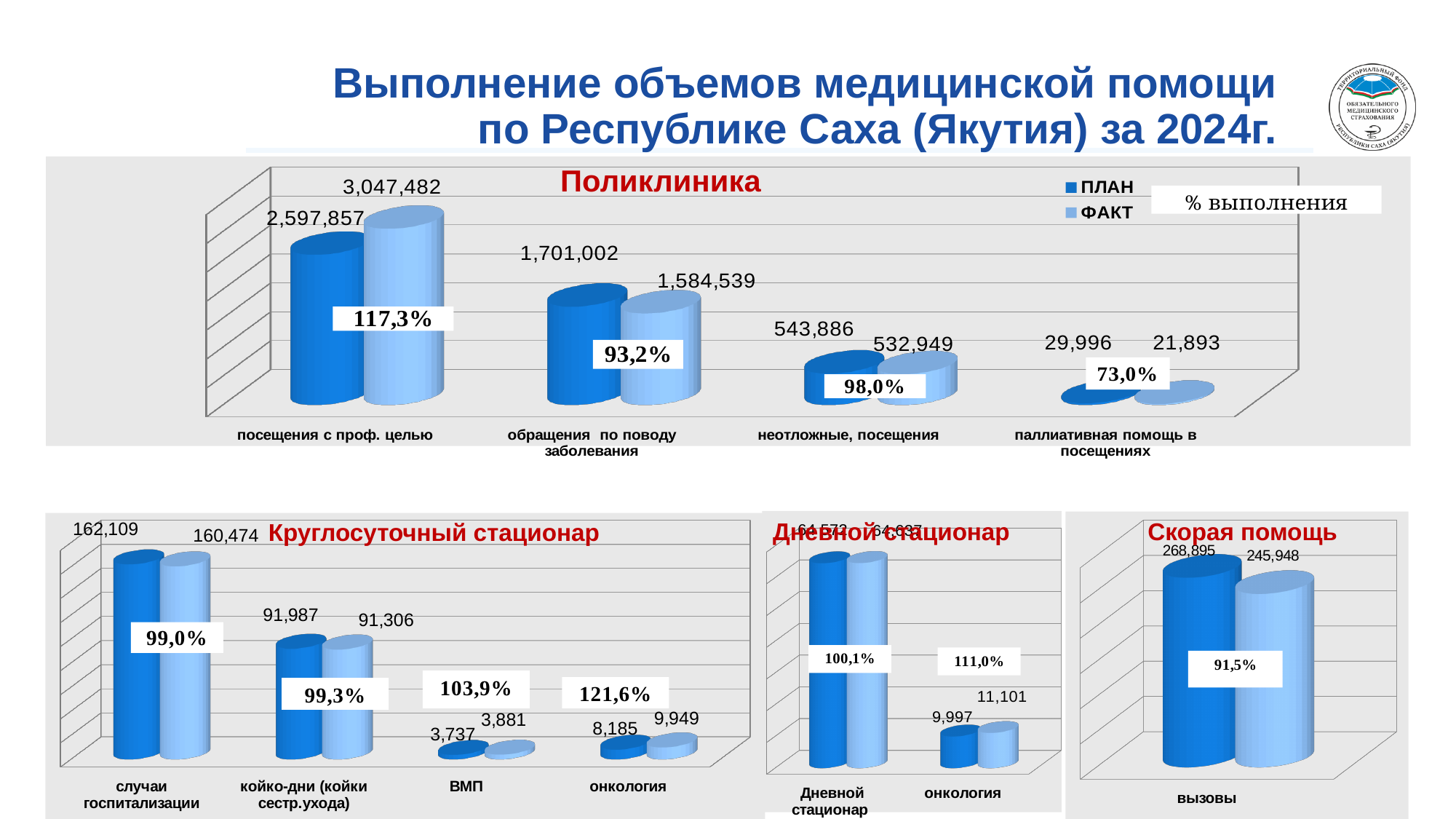

# Выполнение объемов медицинской помощи по Республике Саха (Якутия) за 2024г.

[unsupported chart]

Поликлиника

[unsupported chart]

Дневной стационар
Скорая помощь
Круглосуточный стационар

[unsupported chart]

[unsupported chart]